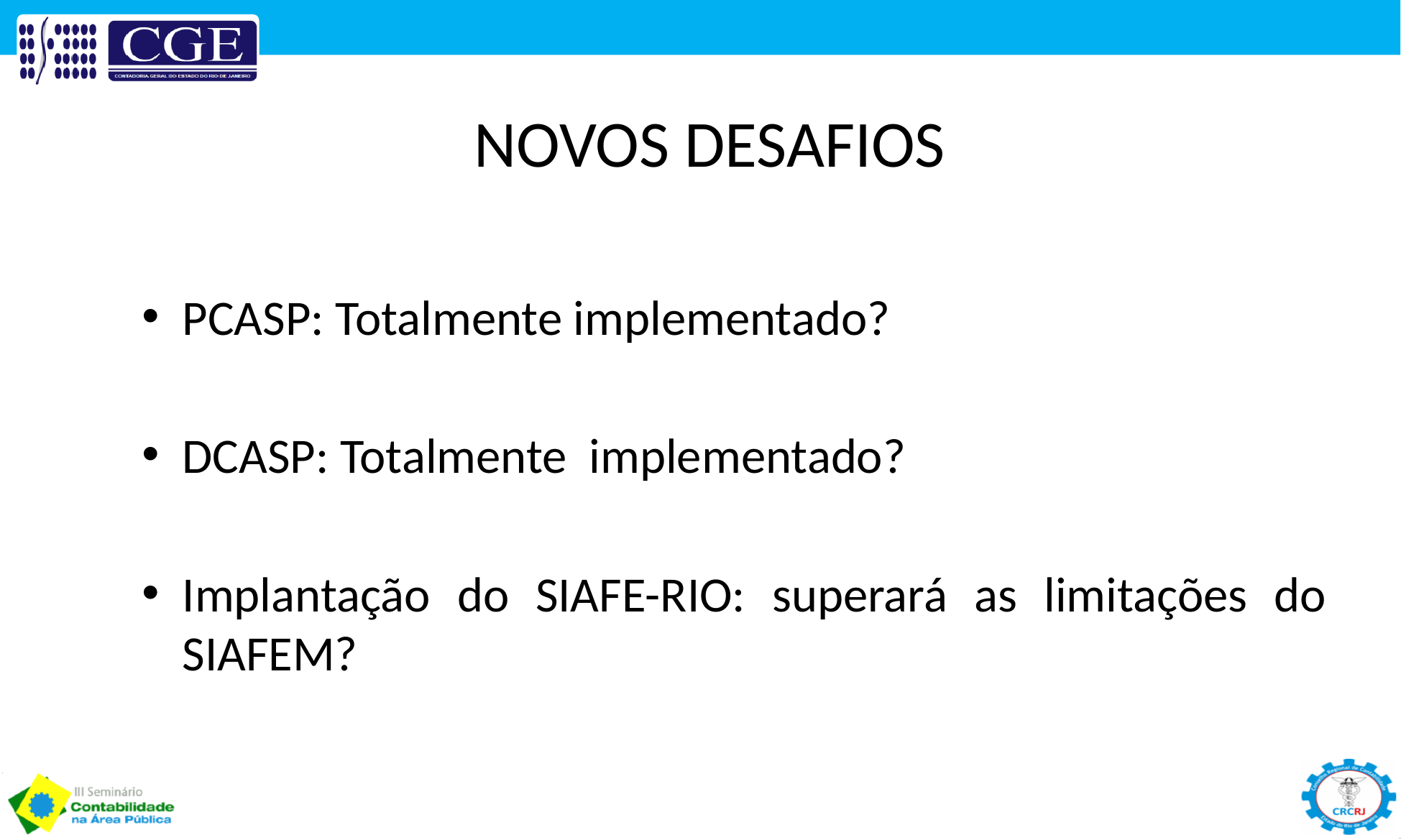

NOVOS DESAFIOS

PCASP: Totalmente implementado?

DCASP: Totalmente  implementado?

Implantação do SIAFE-RIO: superará as limitações do SIAFEM?